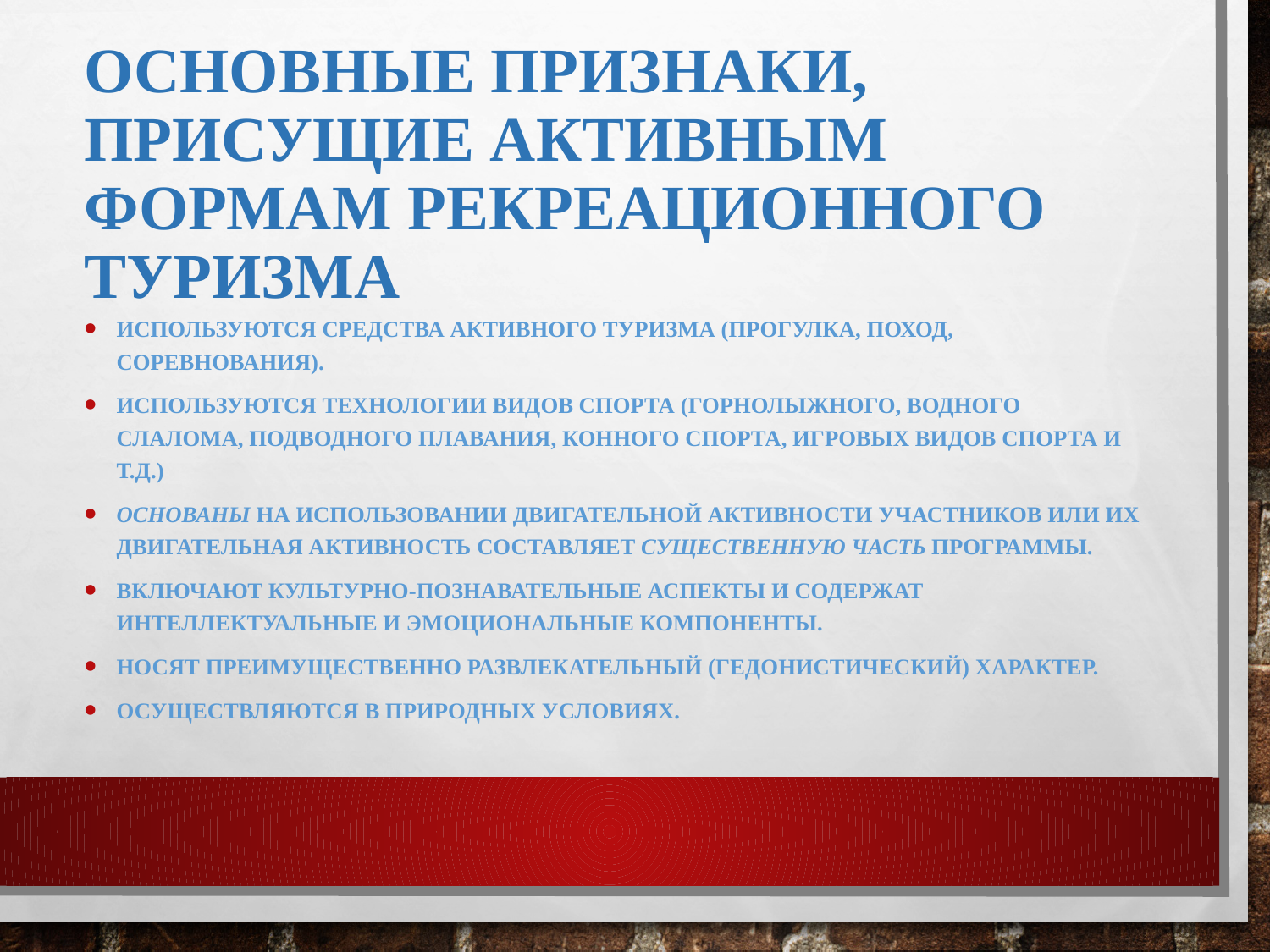

# Основные признаки, присущие активным формам рекреационного туризма
Используются средства активного туризма (прогулка, поход, соревнования).
Используются технологии видов спорта (горнолыжного, водного слалома, подводного плавания, конного спорта, игровых видов спорта и т.д.)
Основаны на использовании двигательной активности участников или их двигательная активность составляет существенную часть программы.
Включают культурно-познавательные аспекты и содержат интеллектуальные и эмоциональные компоненты.
Носят преимущественно развлекательный (гедонистический) характер.
Осуществляются в природных условиях.